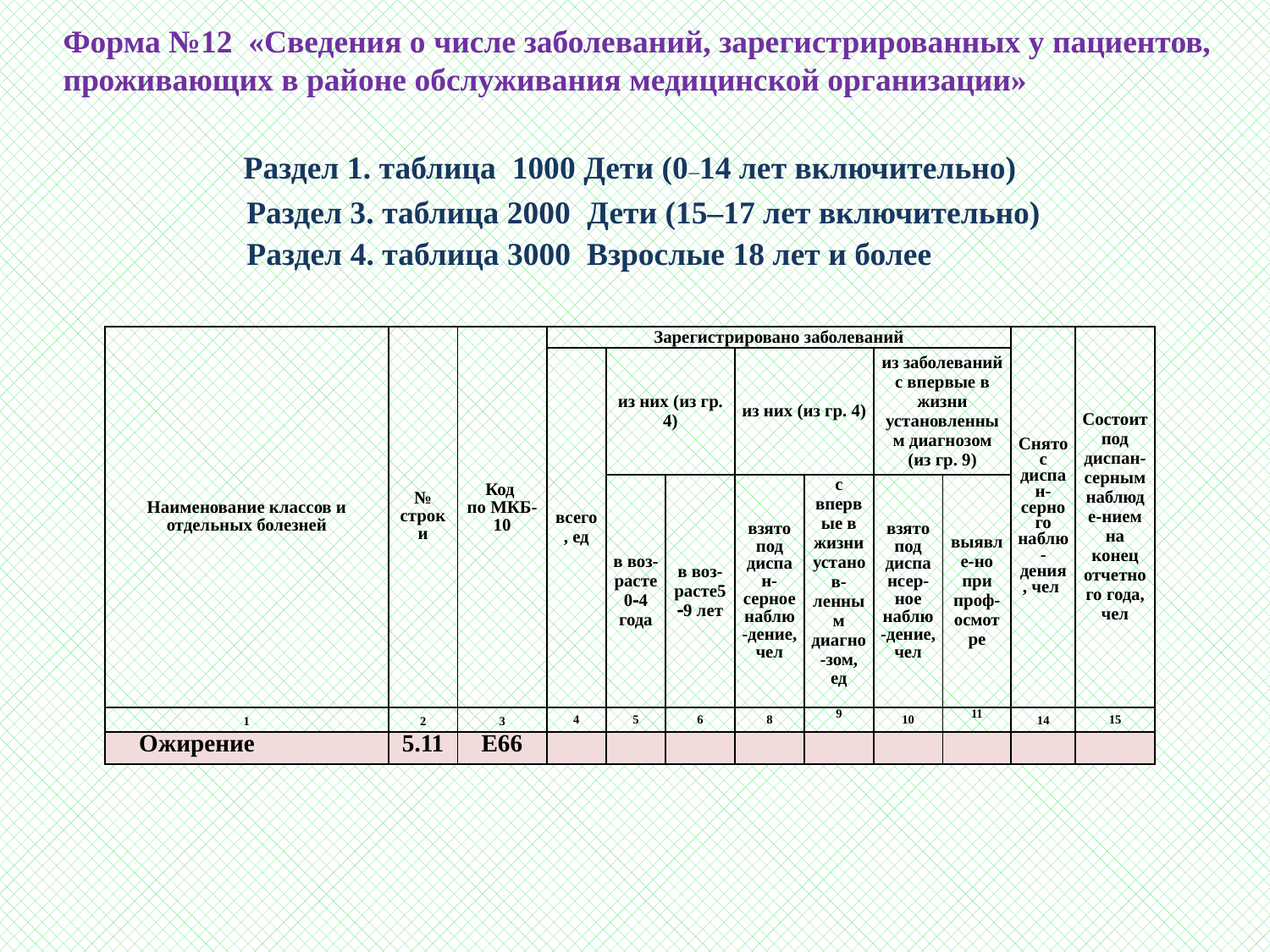

Форма №12  «Сведения о числе заболеваний, зарегистрированных у пациентов,
проживающих в районе обслуживания медицинской организации»

Раздел 1. таблица  1000 Дети (0–14 лет включительно)
 Раздел 3. таблица 2000  Дети (15–17 лет включительно)
  Раздел 4. таблица 3000  Взрослые 18 лет и более
| Наименование классов и отдельных болезней | № строки | Код по МКБ-10 | Зарегистрировано заболеваний |  |  |  |  |  |  | Снято с диспан-серного наблю-дения, чел | Состоит под диспан-серным наблюде-нием на конец отчетного года, чел |
| --- | --- | --- | --- | --- | --- | --- | --- | --- | --- | --- | --- |
|  |  |  | всего, ед | из них (из гр. 4) |  | из них (из гр. 4) |  | из заболеваний с впервые в жизни установленным диагнозом (из гр. 9) |  |  |  |
|  |  |  |  | в воз-расте 0−4 года | в воз-расте5−9 лет | взято под диспан-серное наблю-дение, чел | с впервые в жизни установ-ленным диагно-зом, ед | взято под диспансер-ное наблю-дение, чел | выявле-но при проф-осмотре |  |  |
| 1 | 2 | 3 | 4 | 5 | 6 | 8 | 9 | 10 | 11 | 14 | 15 |
| Ожирение | 5.11 | E66 |  |  |  |  |  |  |  |  |  |